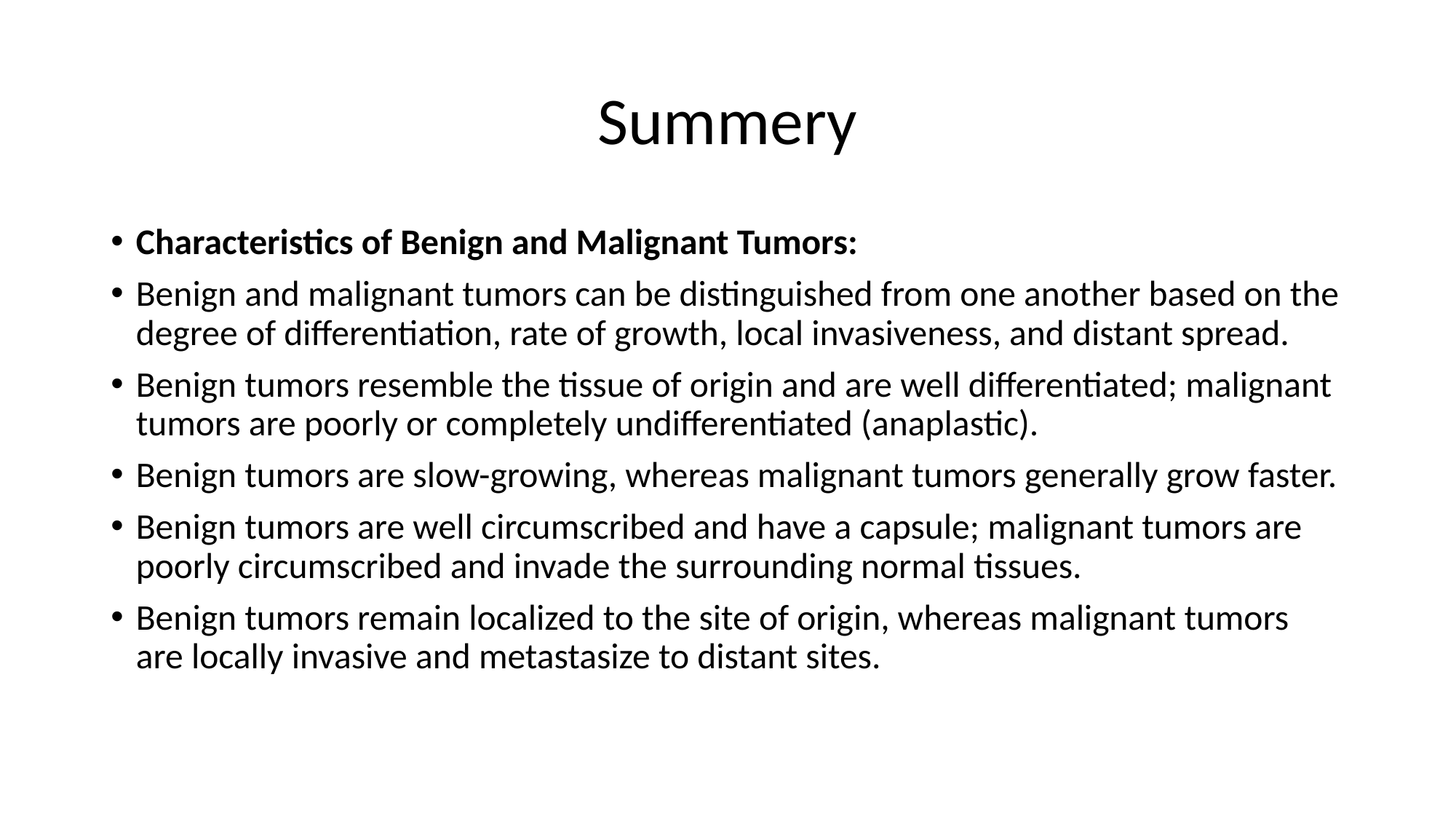

# Summery
Characteristics of Benign and Malignant Tumors:
Benign and malignant tumors can be distinguished from one another based on the degree of differentiation, rate of growth, local invasiveness, and distant spread.
Benign tumors resemble the tissue of origin and are well differentiated; malignant tumors are poorly or completely undifferentiated (anaplastic).
Benign tumors are slow-growing, whereas malignant tumors generally grow faster.
Benign tumors are well circumscribed and have a capsule; malignant tumors are poorly circumscribed and invade the surrounding normal tissues.
Benign tumors remain localized to the site of origin, whereas malignant tumors are locally invasive and metastasize to distant sites.